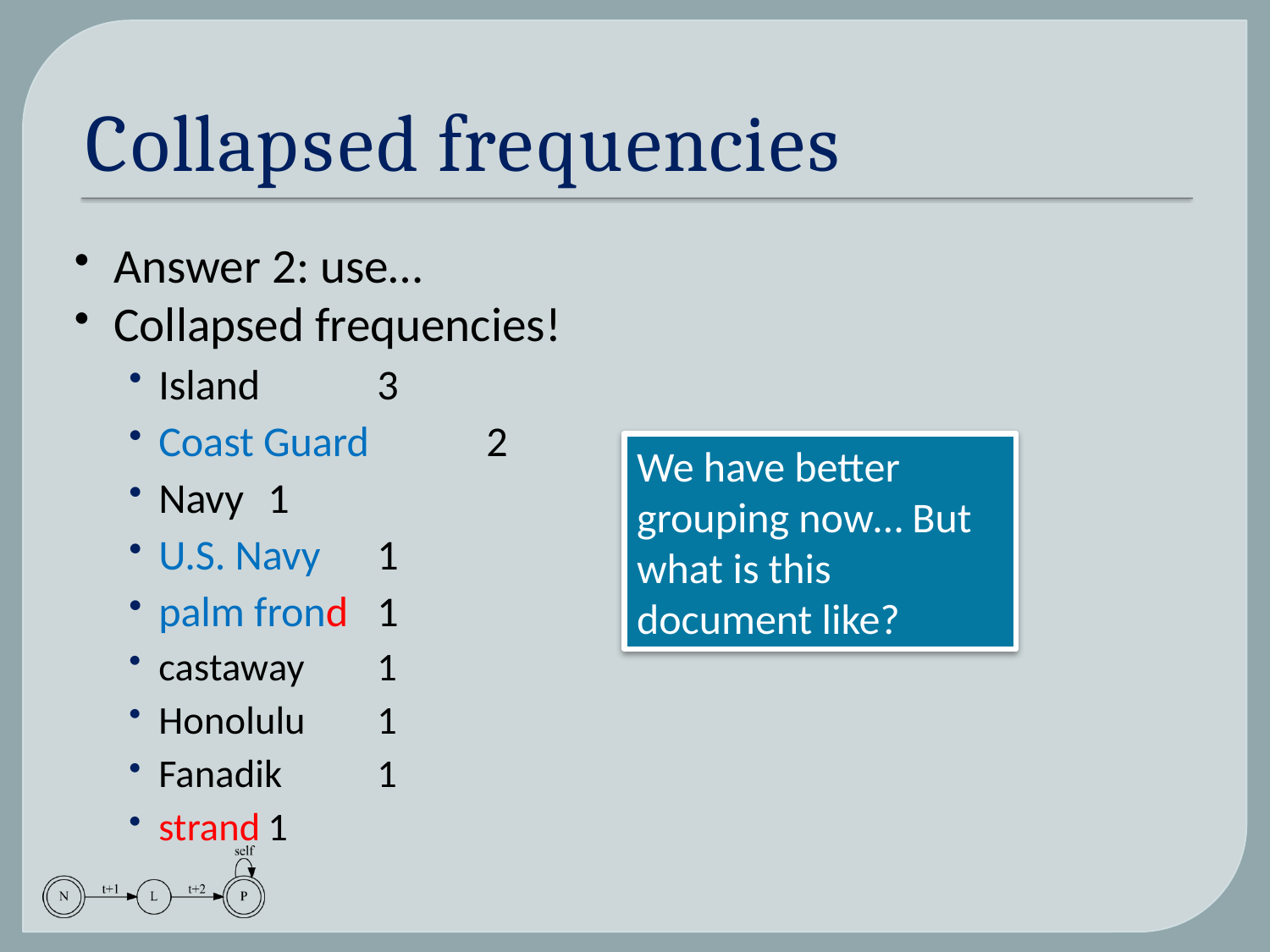

# Collapsed frequencies
Answer 2: use…
Collapsed frequencies!
Island 		3
Coast Guard 	2
Navy 		1
U.S. Navy	1
palm frond 	1
castaway		1
Honolulu		1
Fanadik		1
strand		1
We have better grouping now… But what is this document like?